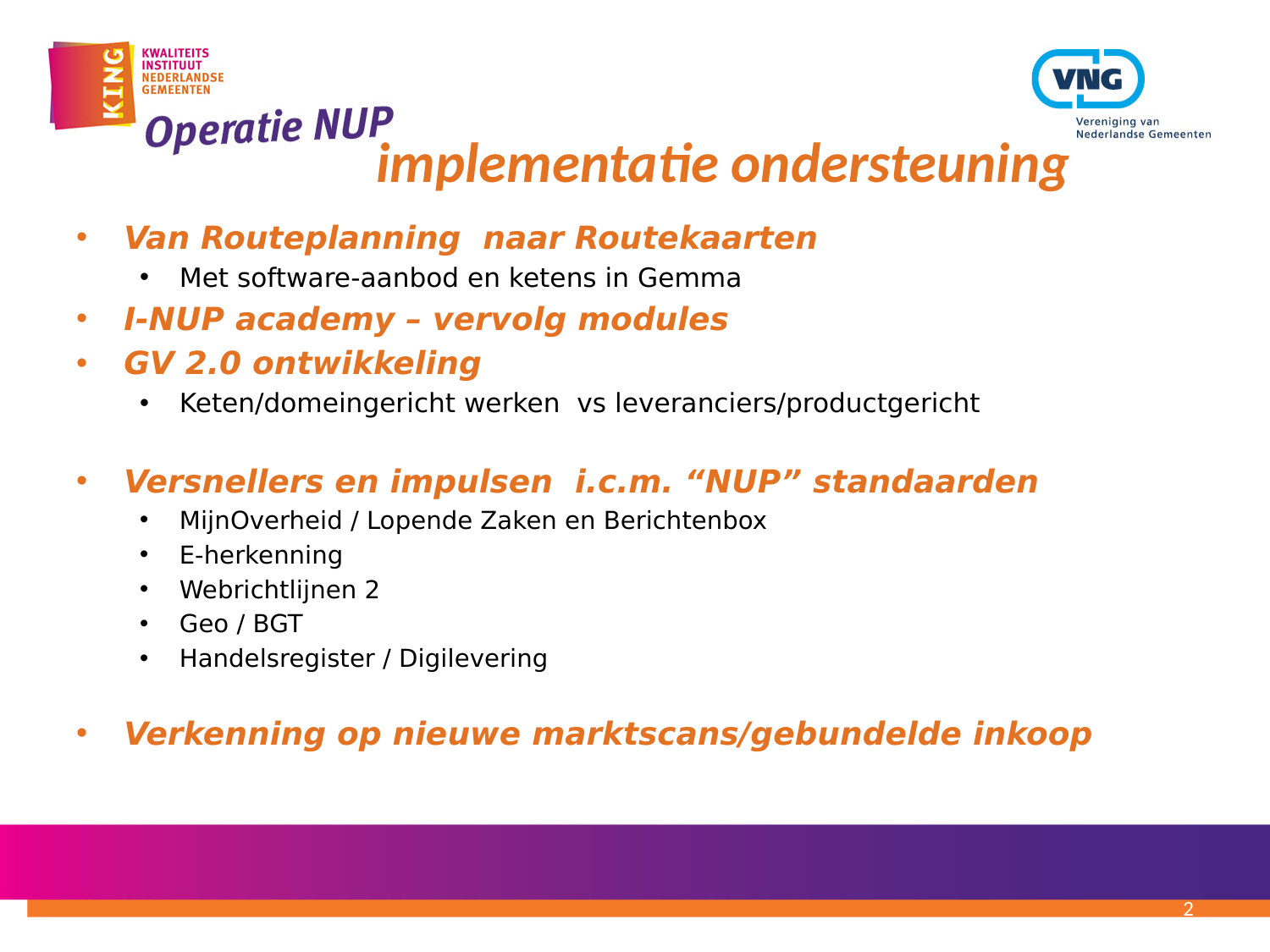

implementatie ondersteuning
Van Routeplanning  naar Routekaarten
Met software-aanbod en ketens in Gemma
I-NUP academy – vervolg modules
GV 2.0 ontwikkeling
Keten/domeingericht werken  vs leveranciers/productgericht

Versnellers en impulsen  i.c.m. “NUP” standaarden
MijnOverheid / Lopende Zaken en Berichtenbox
E-herkenning
Webrichtlijnen 2
Geo / BGT
Handelsregister / Digilevering

Verkenning op nieuwe marktscans/gebundelde inkoop

2